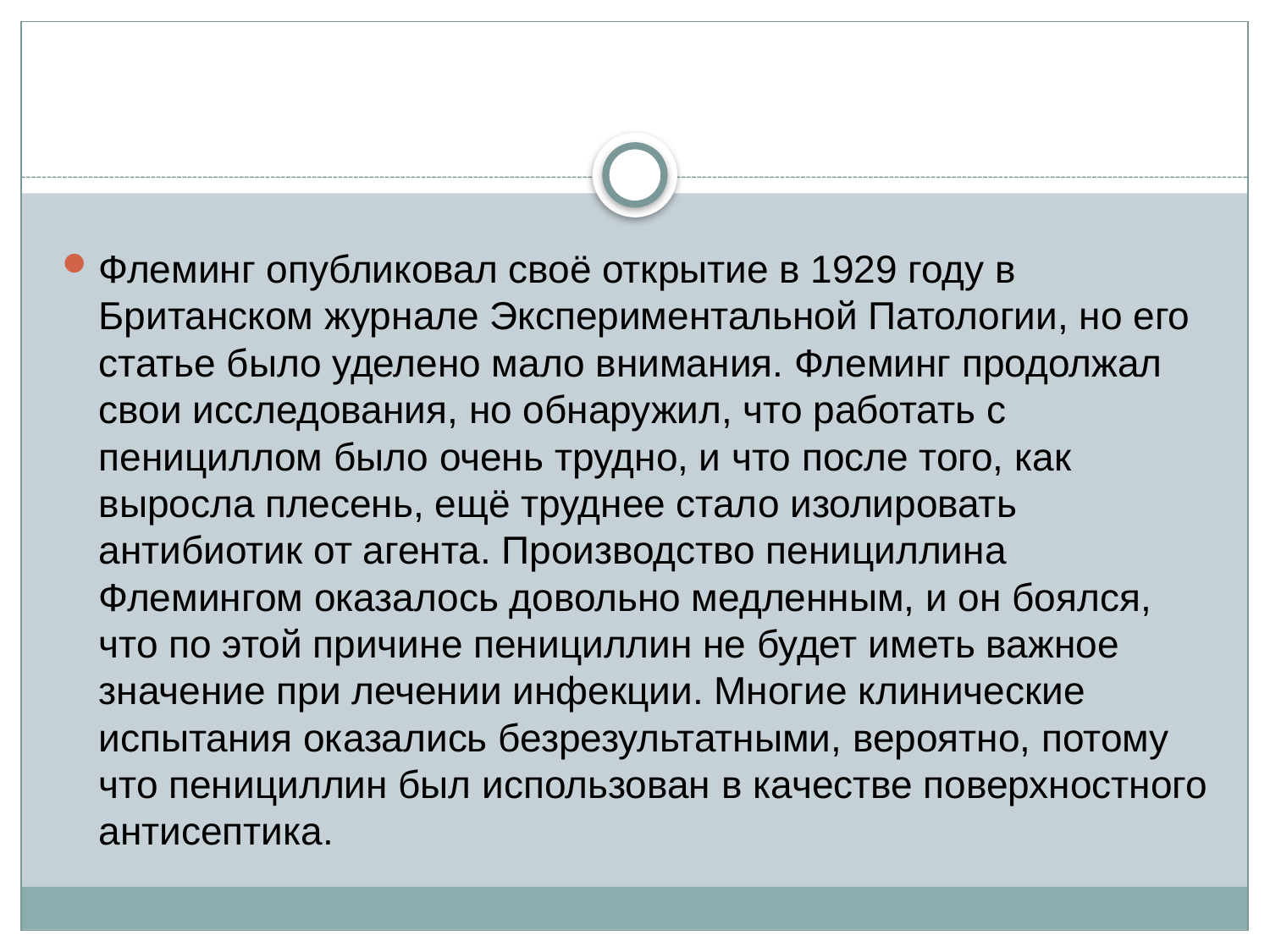

Флеминг опубликовал своё открытие в 1929 году в Британском журнале Экспериментальной Патологии, но его статье было уделено мало внимания. Флеминг продолжал свои исследования, но обнаружил, что работать с пенициллом было очень трудно, и что после того, как выросла плесень, ещё труднее стало изолировать антибиотик от агента. Производство пенициллина Флемингом оказалось довольно медленным, и он боялся, что по этой причине пенициллин не будет иметь важное значение при лечении инфекции. Многие клинические испытания оказались безрезультатными, вероятно, потому что пенициллин был использован в качестве поверхностного антисептика.